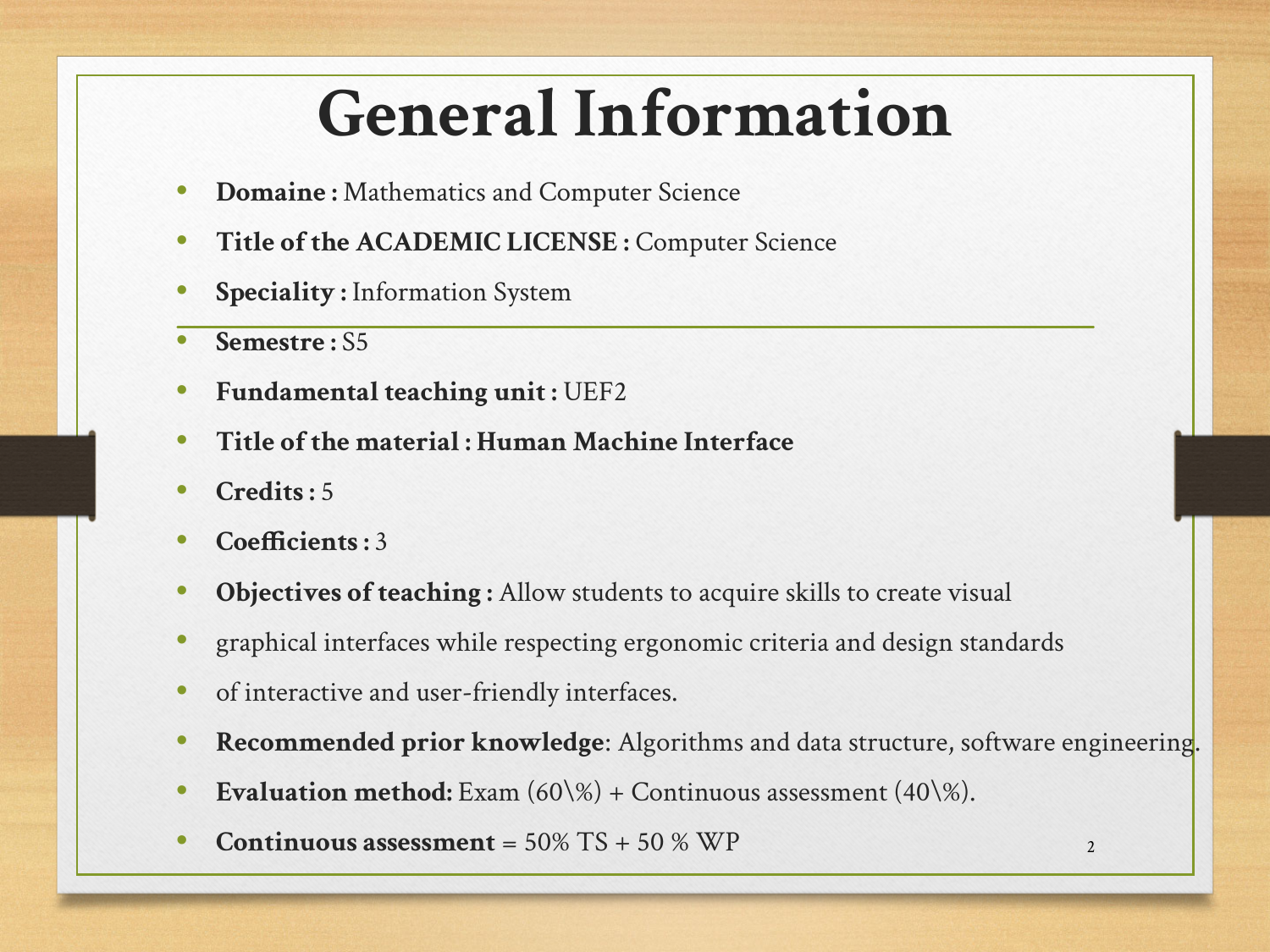

# General Information
Domaine : Mathematics and Computer Science
Title of the ACADEMIC LICENSE : Computer Science
Speciality : Information System
Semestre : S5
Fundamental teaching unit : UEF2
Title of the material : Human Machine Interface
Credits : 5
Coefficients : 3
Objectives of teaching : Allow students to acquire skills to create visual
graphical interfaces while respecting ergonomic criteria and design standards
of interactive and user-friendly interfaces.
Recommended prior knowledge: Algorithms and data structure, software engineering.
Evaluation method: Exam (60\%) + Continuous assessment (40\%).
Continuous assessment = 50% TS + 50 % WP
2